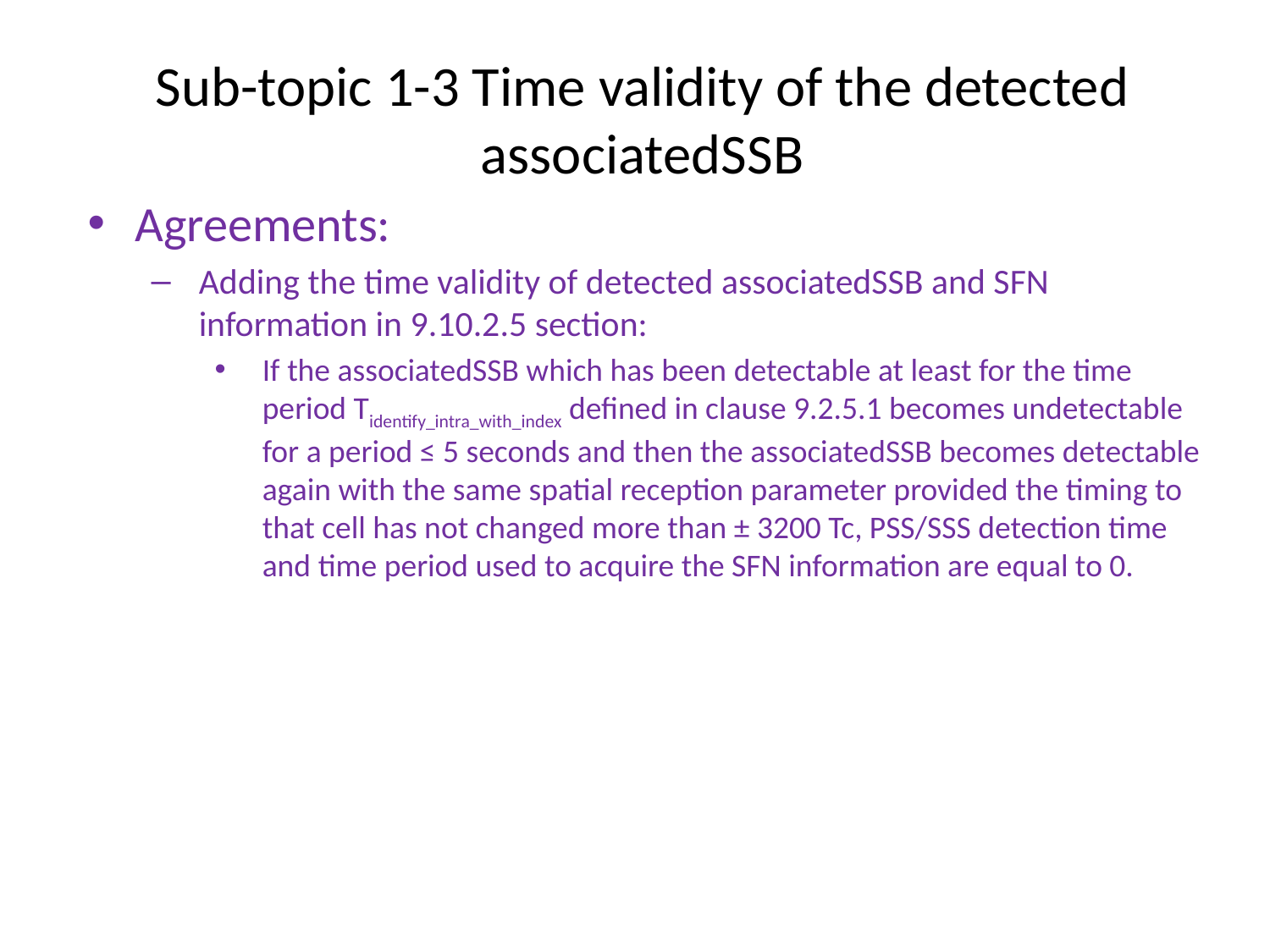

# Sub-topic 1-3 Time validity of the detected associatedSSB
Agreements:
Adding the time validity of detected associatedSSB and SFN information in 9.10.2.5 section:
If the associatedSSB which has been detectable at least for the time period Tidentify_intra_with_index defined in clause 9.2.5.1 becomes undetectable for a period ≤ 5 seconds and then the associatedSSB becomes detectable again with the same spatial reception parameter provided the timing to that cell has not changed more than ± 3200 Tc, PSS/SSS detection time and time period used to acquire the SFN information are equal to 0.